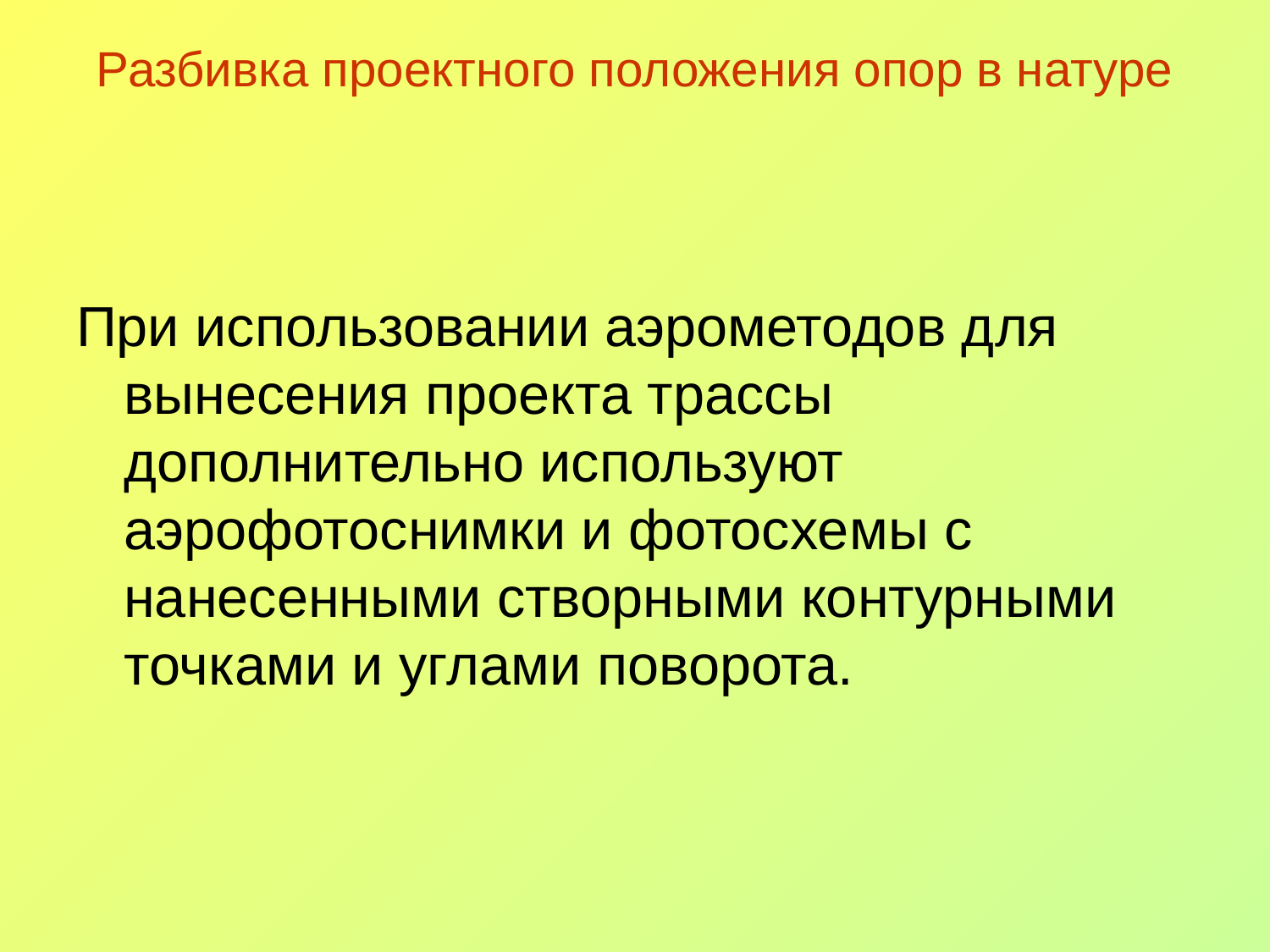

# Разбивка проектного положения опор в натуре

При использовании аэрометодов для вынесения проекта трассы дополнительно используют аэрофотоснимки и фотосхемы с нанесенными створными контурными точками и углами поворота.